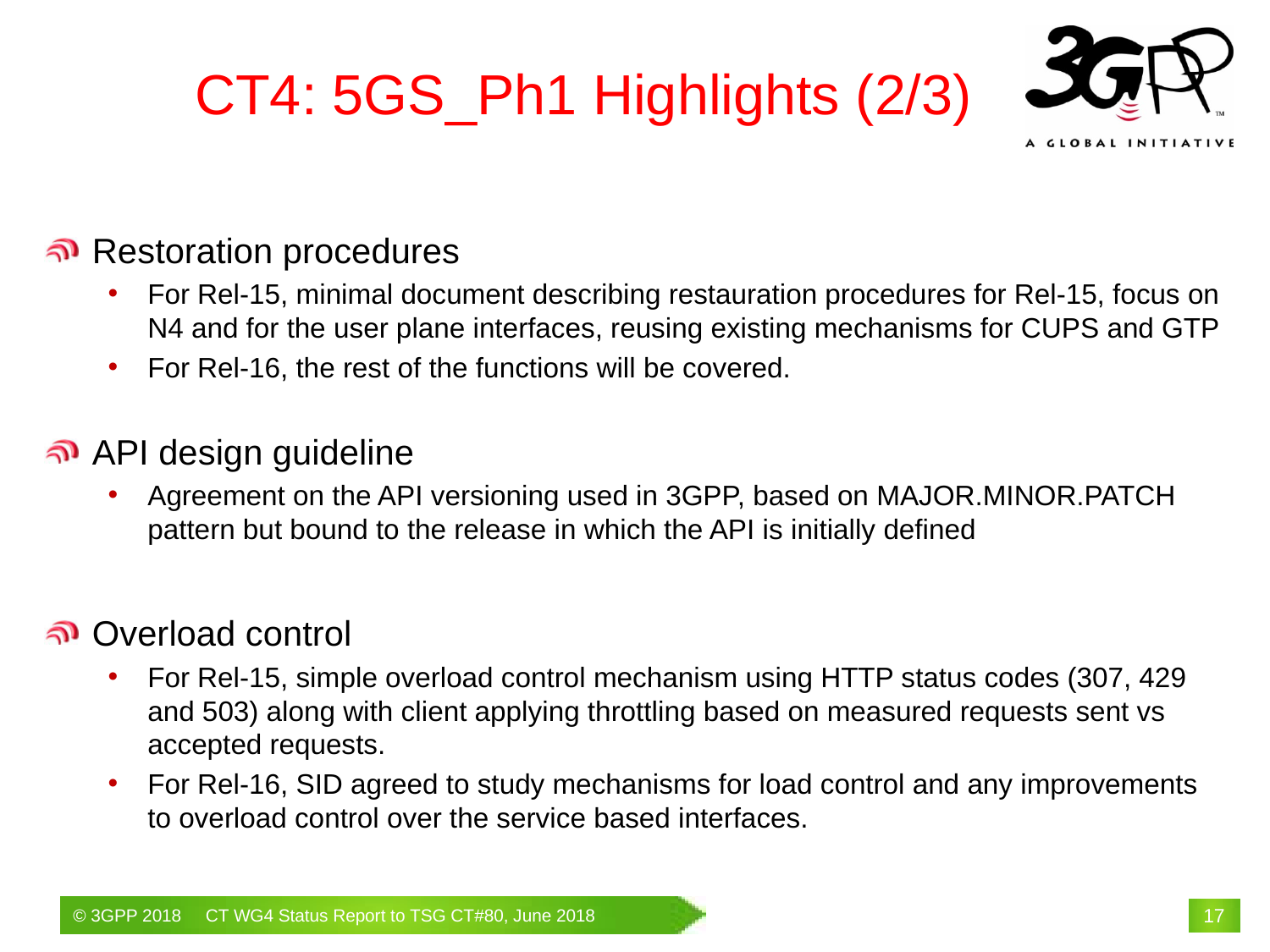

# CT4: 5GS_Ph1 Highlights (2/3)
Restoration procedures
For Rel-15, minimal document describing restauration procedures for Rel-15, focus on N4 and for the user plane interfaces, reusing existing mechanisms for CUPS and GTP
For Rel-16, the rest of the functions will be covered.

API design guideline
Agreement on the API versioning used in 3GPP, based on MAJOR.MINOR.PATCH pattern but bound to the release in which the API is initially defined

Overload control
For Rel-15, simple overload control mechanism using HTTP status codes (307, 429 and 503) along with client applying throttling based on measured requests sent vs accepted requests.
For Rel-16, SID agreed to study mechanisms for load control and any improvements to overload control over the service based interfaces.